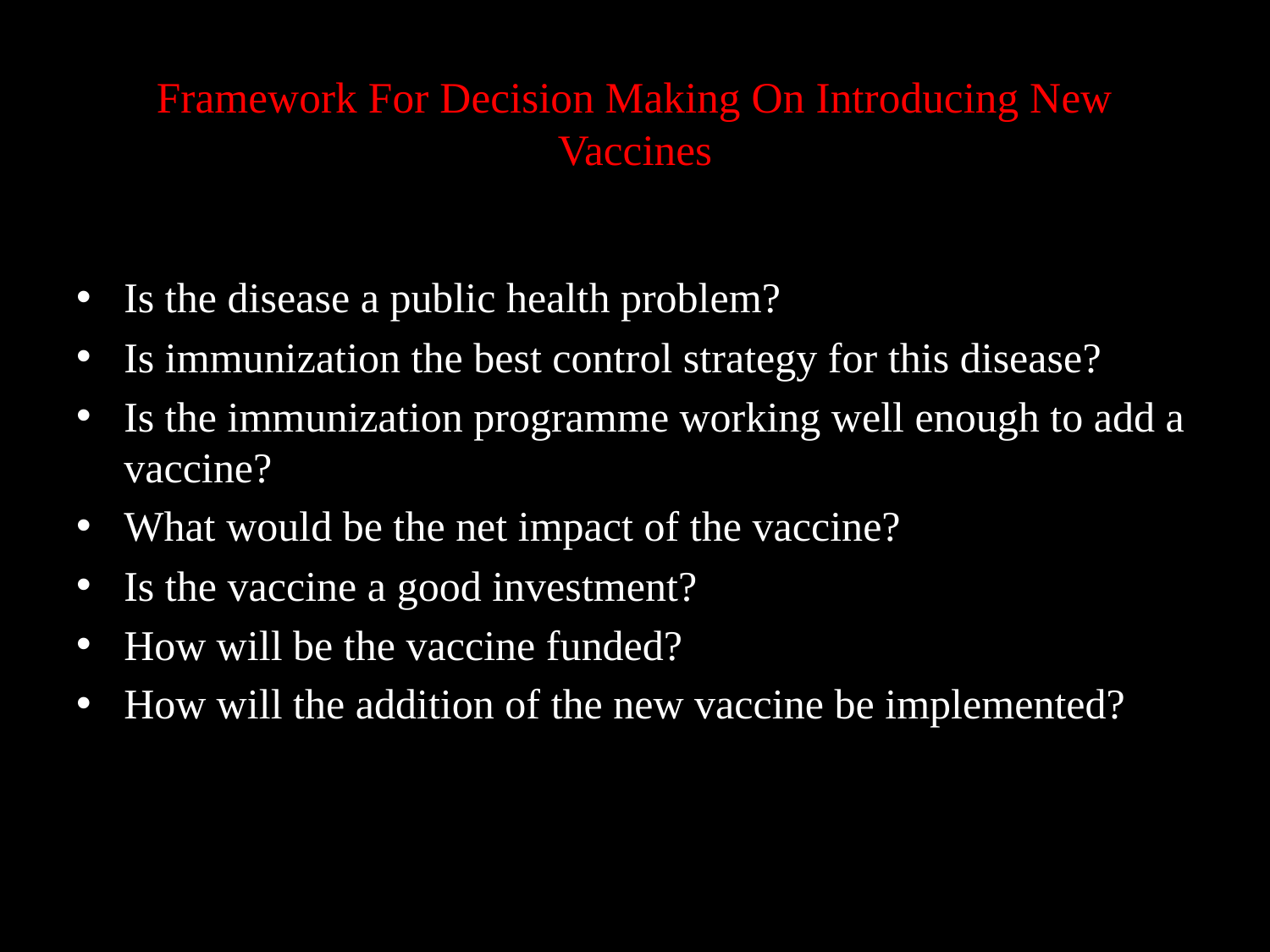

# Framework For Decision Making On Introducing New Vaccines
Is the disease a public health problem?
Is immunization the best control strategy for this disease?
Is the immunization programme working well enough to add a vaccine?
What would be the net impact of the vaccine?
Is the vaccine a good investment?
How will be the vaccine funded?
How will the addition of the new vaccine be implemented?